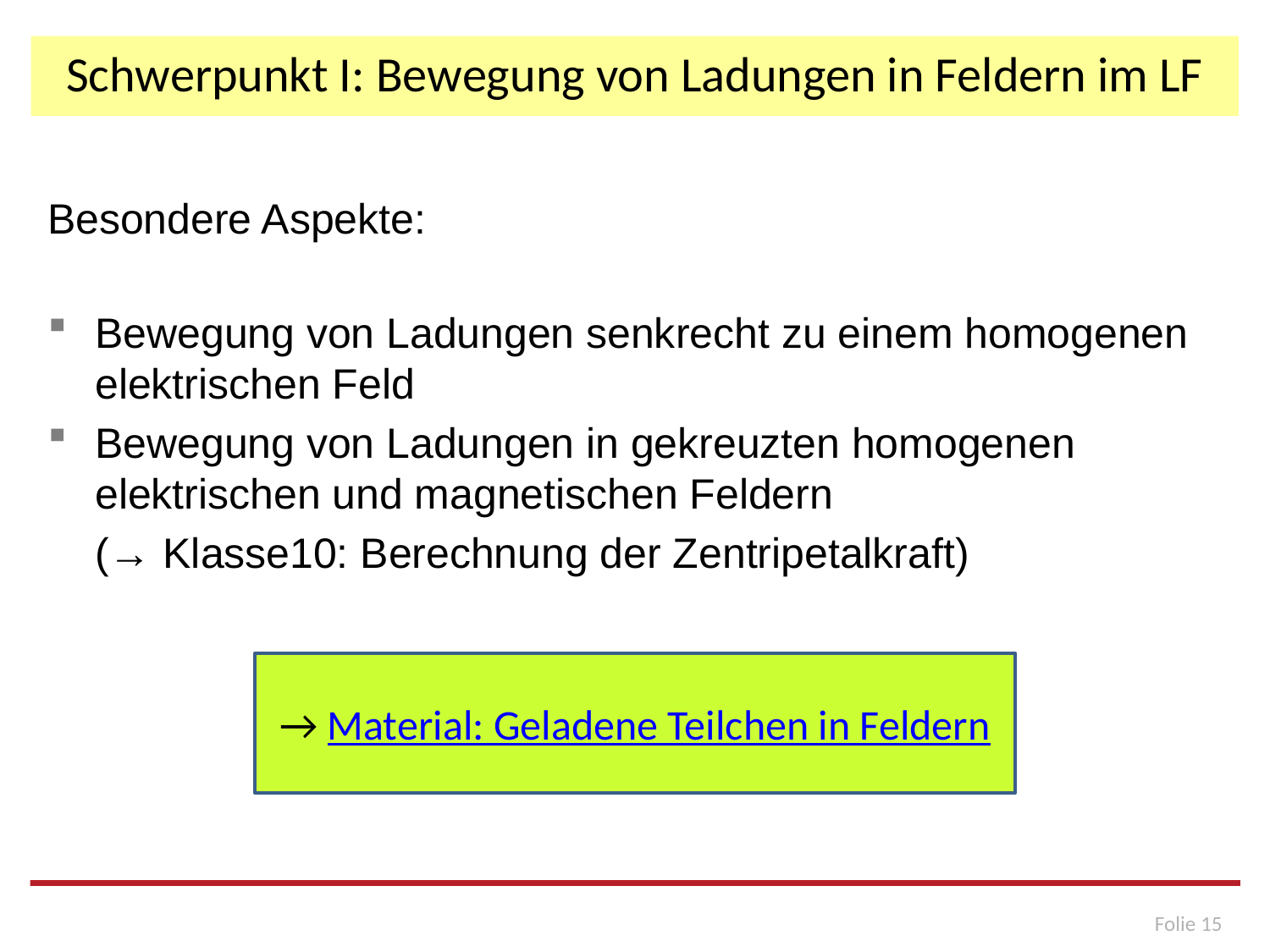

# Schwerpunkt I: Bewegung von Ladungen in Feldern im LF

Besondere Aspekte:

Bewegung von Ladungen senkrecht zu einem homogenen elektrischen Feld
Bewegung von Ladungen in gekreuzten homogenen elektrischen und magnetischen Feldern
    (→ Klasse10: Berechnung der Zentripetalkraft)
→ Material: Geladene Teilchen in Feldern
Folie 15